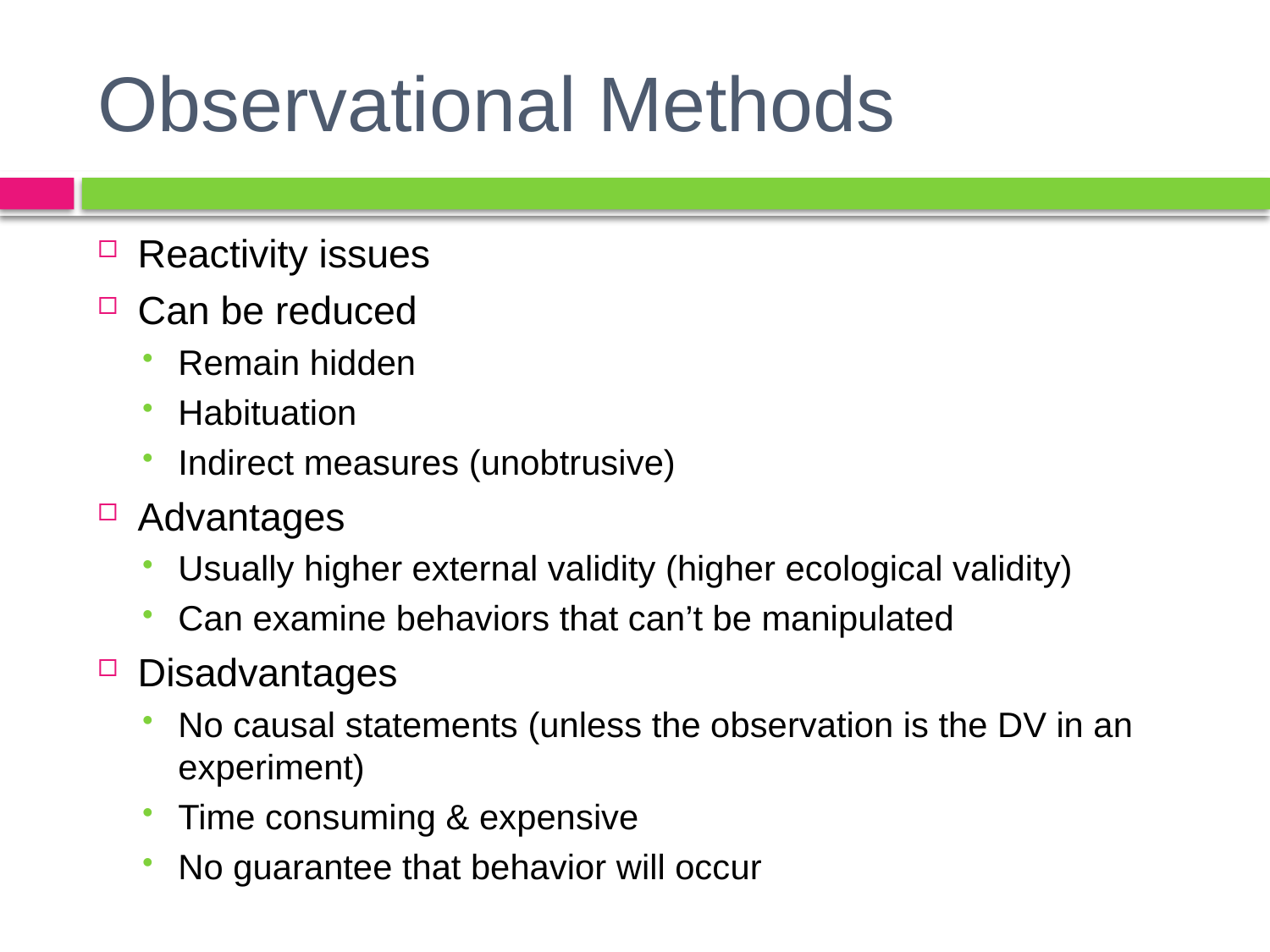

# Observational Methods
Reactivity issues
Can be reduced
Remain hidden
Habituation
Indirect measures (unobtrusive)
Advantages
Usually higher external validity (higher ecological validity)
Can examine behaviors that can’t be manipulated
Disadvantages
No causal statements (unless the observation is the DV in an experiment)
Time consuming & expensive
No guarantee that behavior will occur